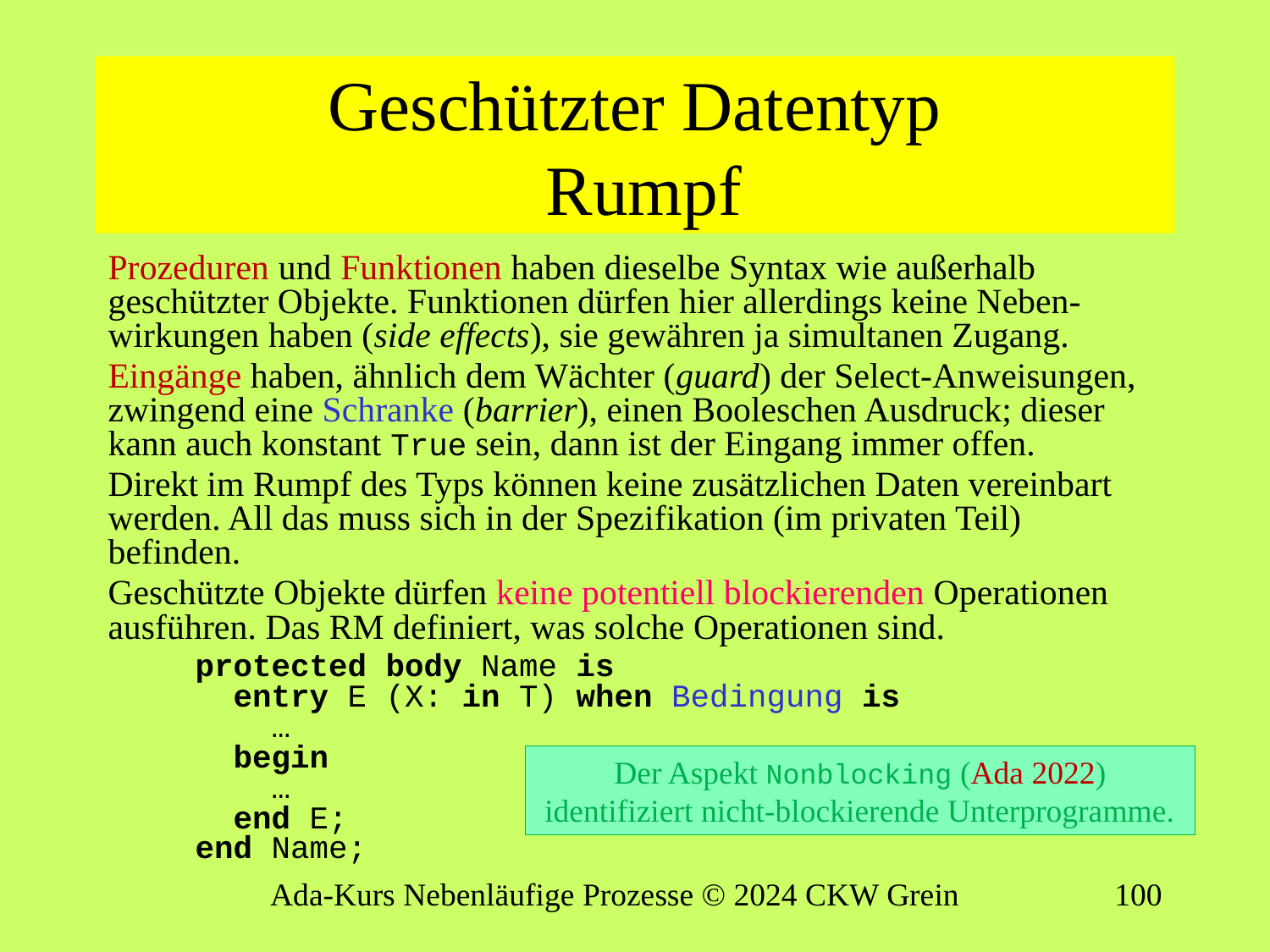

# Geschützter Datentyp Rumpf
Prozeduren und Funktionen haben dieselbe Syntax wie außerhalb geschützter Objekte. Funktionen dürfen hier allerdings keine Neben-wirkungen haben (side effects), sie gewähren ja simultanen Zugang.
Eingänge haben, ähnlich dem Wächter (guard) der Select-Anweisungen, zwingend eine Schranke (barrier), einen Booleschen Ausdruck; dieser kann auch konstant True sein, dann ist der Eingang immer offen.
Direkt im Rumpf des Typs können keine zusätzlichen Daten vereinbart werden. All das muss sich in der Spezifikation (im privaten Teil) befinden.
Geschützte Objekte dürfen keine potentiell blockierenden Operationen ausführen. Das RM definiert, was solche Operationen sind.
protected body Name is
  entry E (X: in T) when Bedingung is
    …
  begin
    …
  end E;
end Name;
Der Aspekt Nonblocking (Ada 2022) identifiziert nicht-blockierende Unterprogramme.
Ada-Kurs Nebenläufige Prozesse © 2024 CKW Grein
100